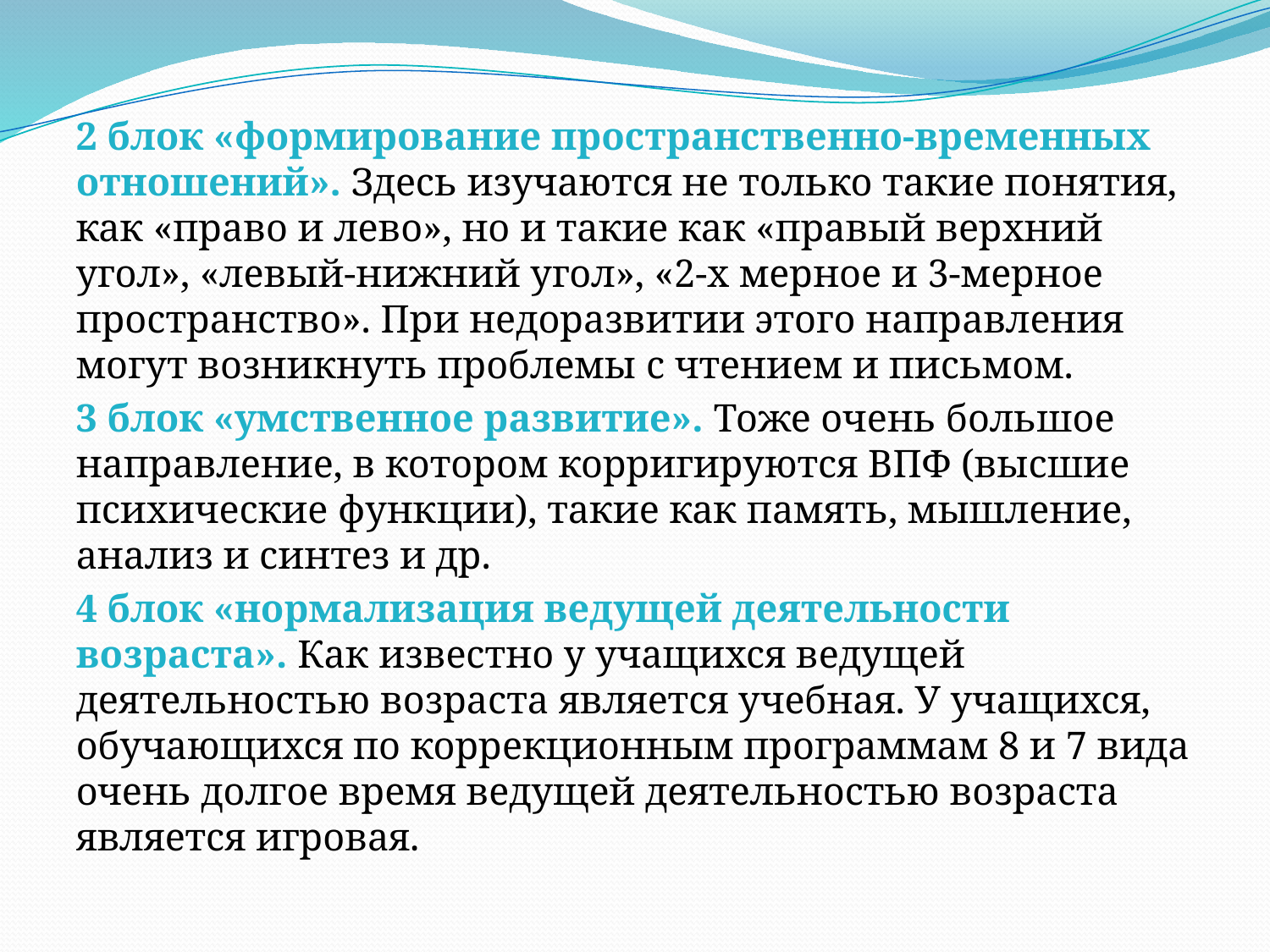

2 блок «формирование пространственно-временных отношений». Здесь изучаются не только такие понятия, как «право и лево», но и такие как «правый верхний угол», «левый-нижний угол», «2-х мерное и 3-мерное пространство». При недоразвитии этого направления могут возникнуть проблемы с чтением и письмом.
3 блок «умственное развитие». Тоже очень большое направление, в котором корригируются ВПФ (высшие психические функции), такие как память, мышление, анализ и синтез и др.
4 блок «нормализация ведущей деятельности возраста». Как известно у учащихся ведущей деятельностью возраста является учебная. У учащихся, обучающихся по коррекционным программам 8 и 7 вида очень долгое время ведущей деятельностью возраста является игровая.